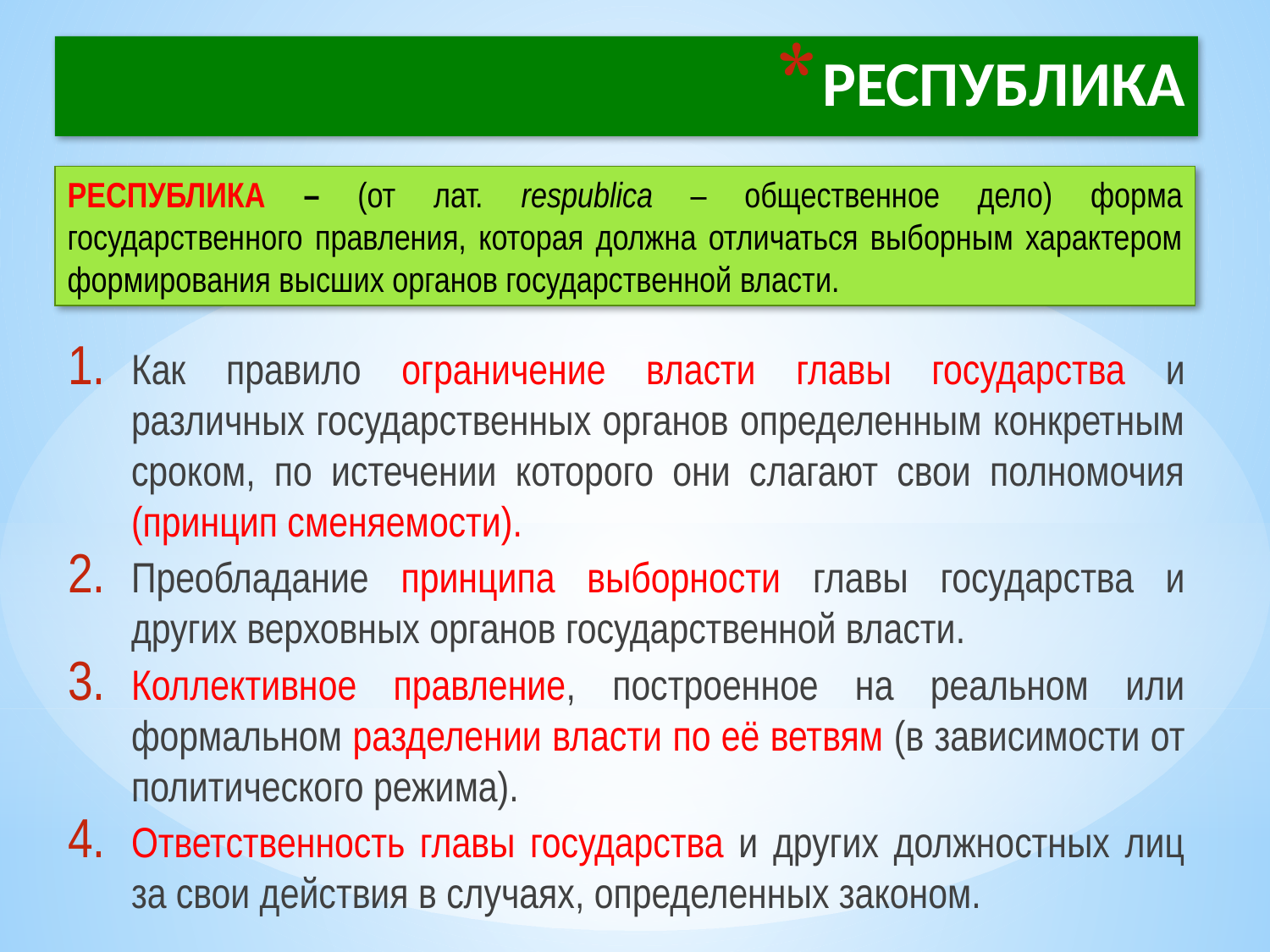

# РЕСПУБЛИКА
РЕСПУБЛИКА – (от лат. respublica – общественное дело) форма государственного правления, которая должна отличаться выборным характером формирования высших органов государственной власти.
Как правило ограничение власти главы государства и различных государственных органов определенным конкретным сроком, по истечении которого они слагают свои полномочия (принцип сменяемости).
Преобладание принципа выборности главы государства и других верховных органов государственной власти.
Коллективное правление, построенное на реальном или формальном разделении власти по её ветвям (в зависимости от политического режима).
Ответственность главы государства и других должностных лиц за свои действия в случаях, определенных законом.